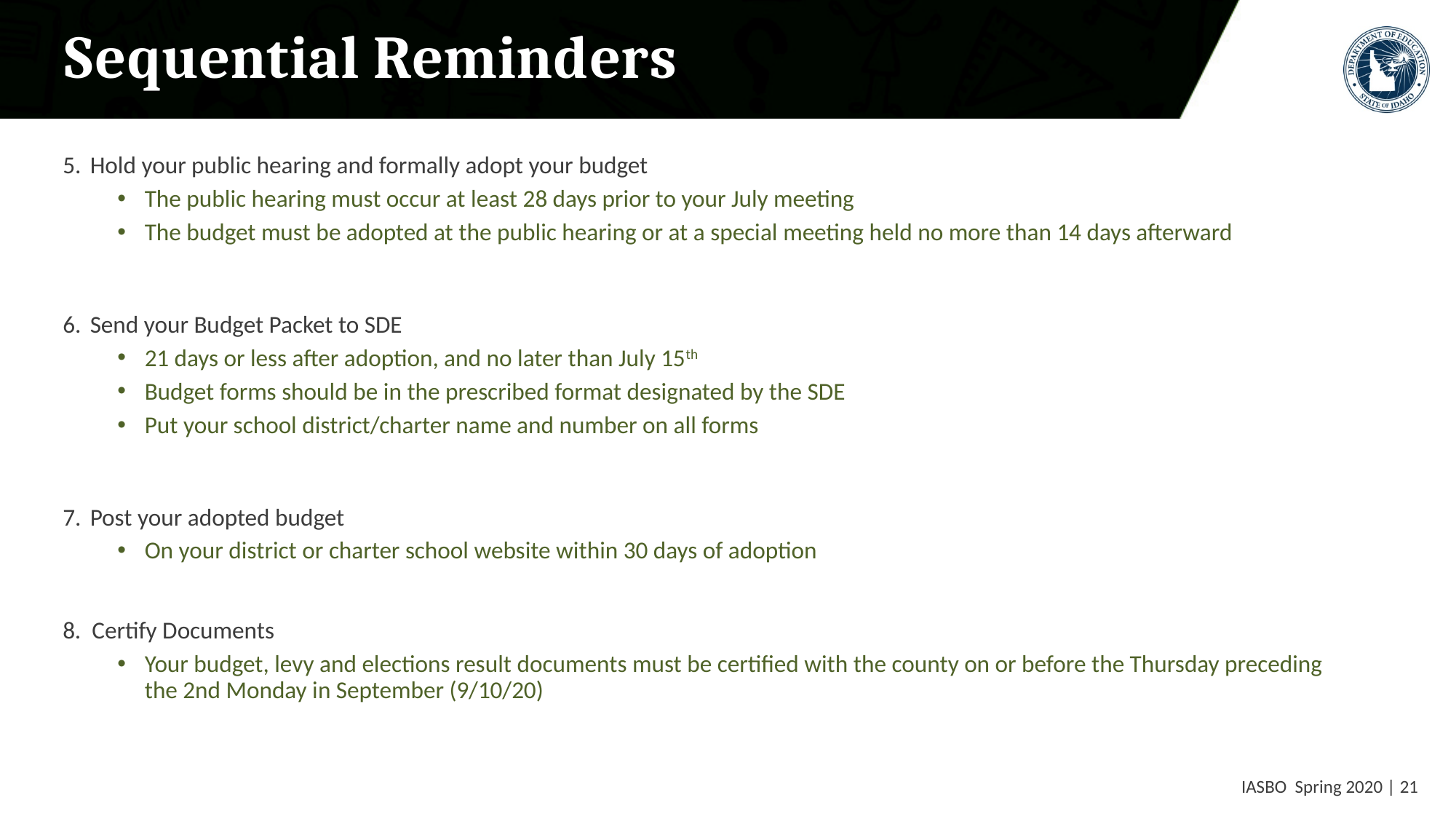

# Sequential Reminders
Hold your public hearing and formally adopt your budget
The public hearing must occur at least 28 days prior to your July meeting
The budget must be adopted at the public hearing or at a special meeting held no more than 14 days afterward

Send your Budget Packet to SDE
21 days or less after adoption, and no later than July 15th
Budget forms should be in the prescribed format designated by the SDE
Put your school district/charter name and number on all forms

Post your adopted budget
On your district or charter school website within 30 days of adoption

8.  Certify Documents
Your budget, levy and elections result documents must be certified with the county on or before the Thursday preceding the 2nd Monday in September (9/10/20)

 IASBO  Spring 2020 | 21